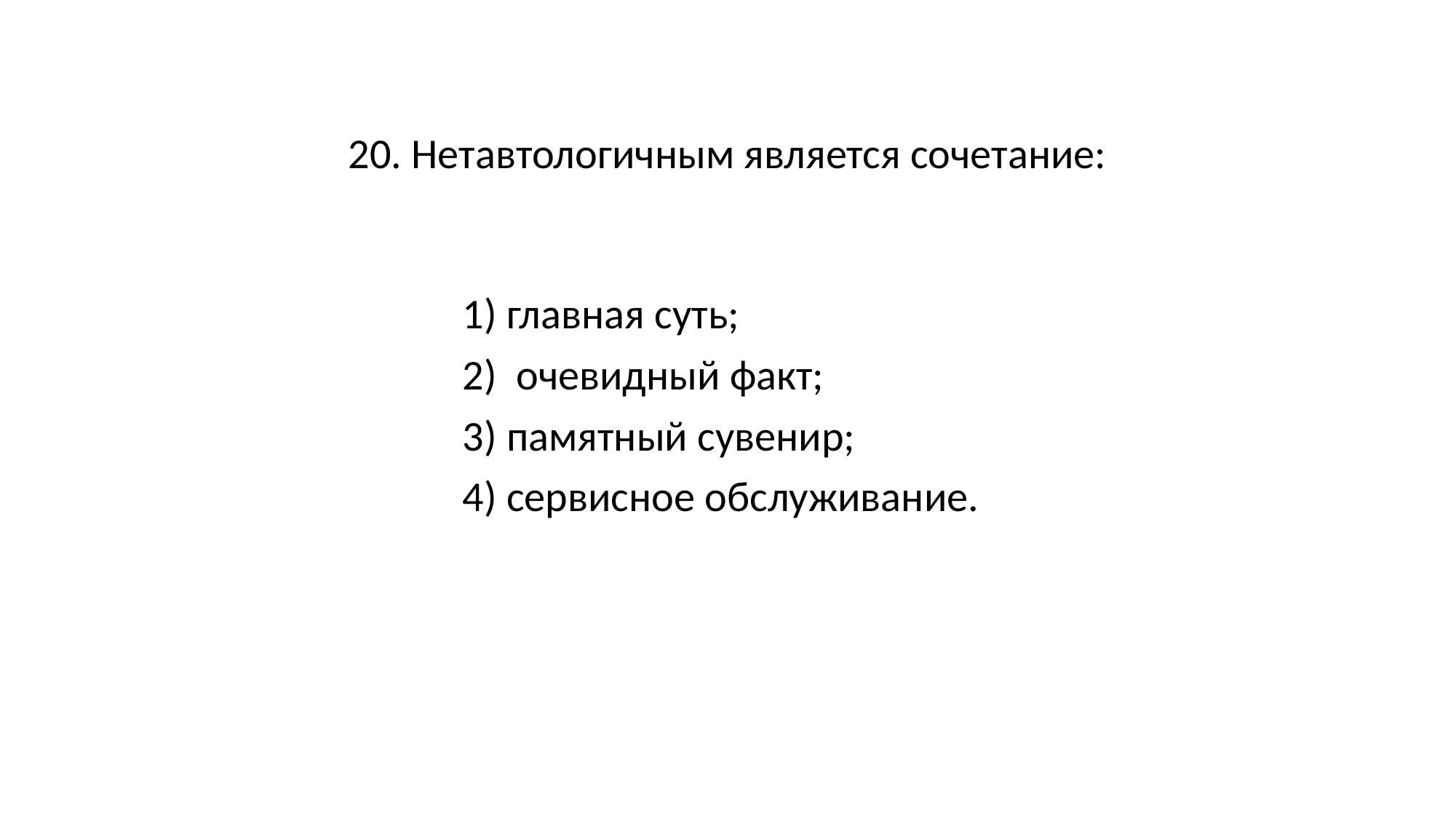

# 20. Нетавтологичным является сочетание:
1) главная суть;
2)  очевидный факт;
3) памятный сувенир;
4) сервисное обслуживание.